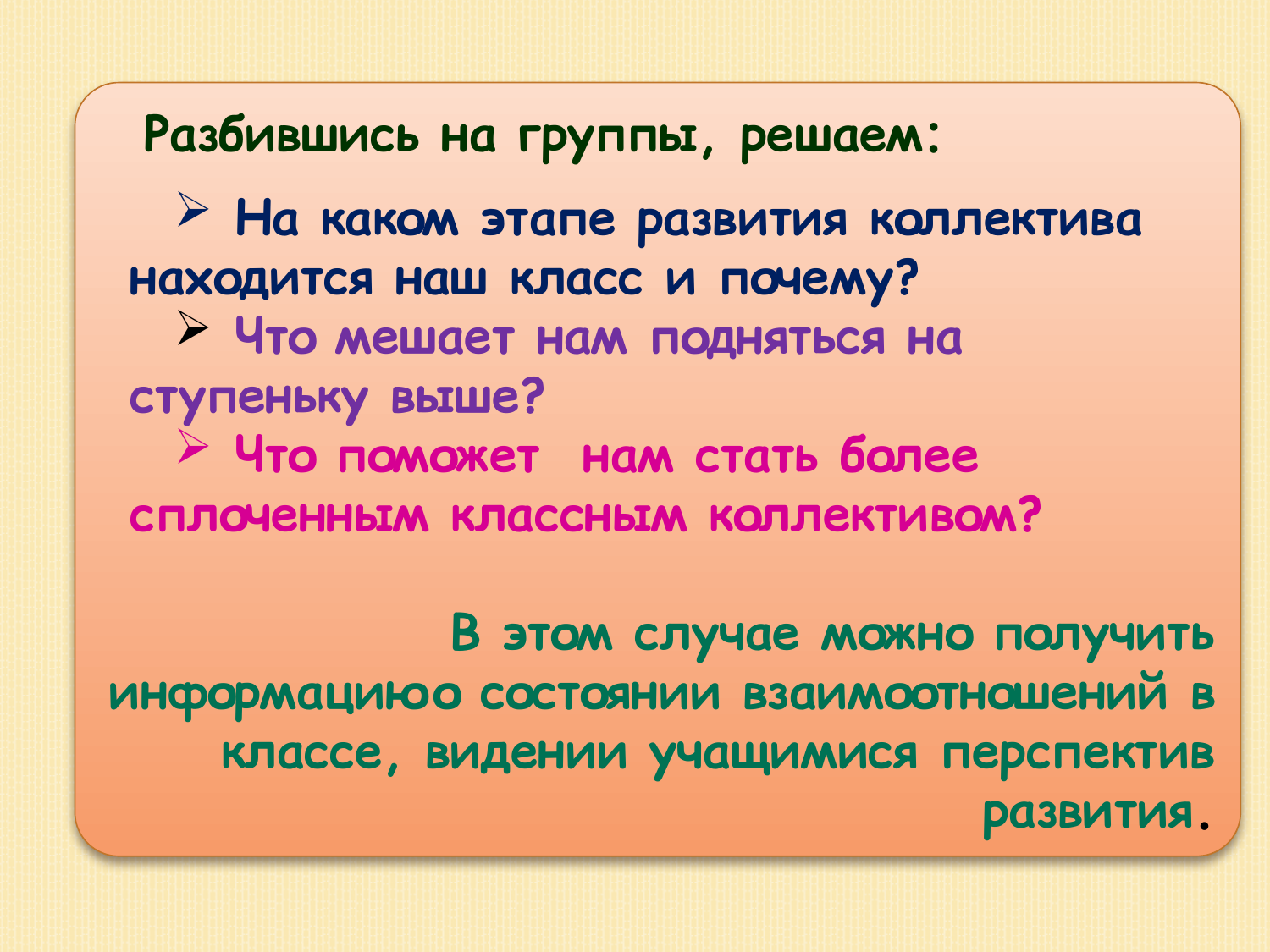

Разбившись на группы, решаем:
 На каком этапе развития коллектива находится наш класс и почему?
 Что мешает нам подняться на ступеньку выше?
 Что поможет  нам стать более сплоченным классным коллективом?

В этом случае можно получить информацию о состоянии взаимоотношений в классе, видении учащимися перспектив развития.